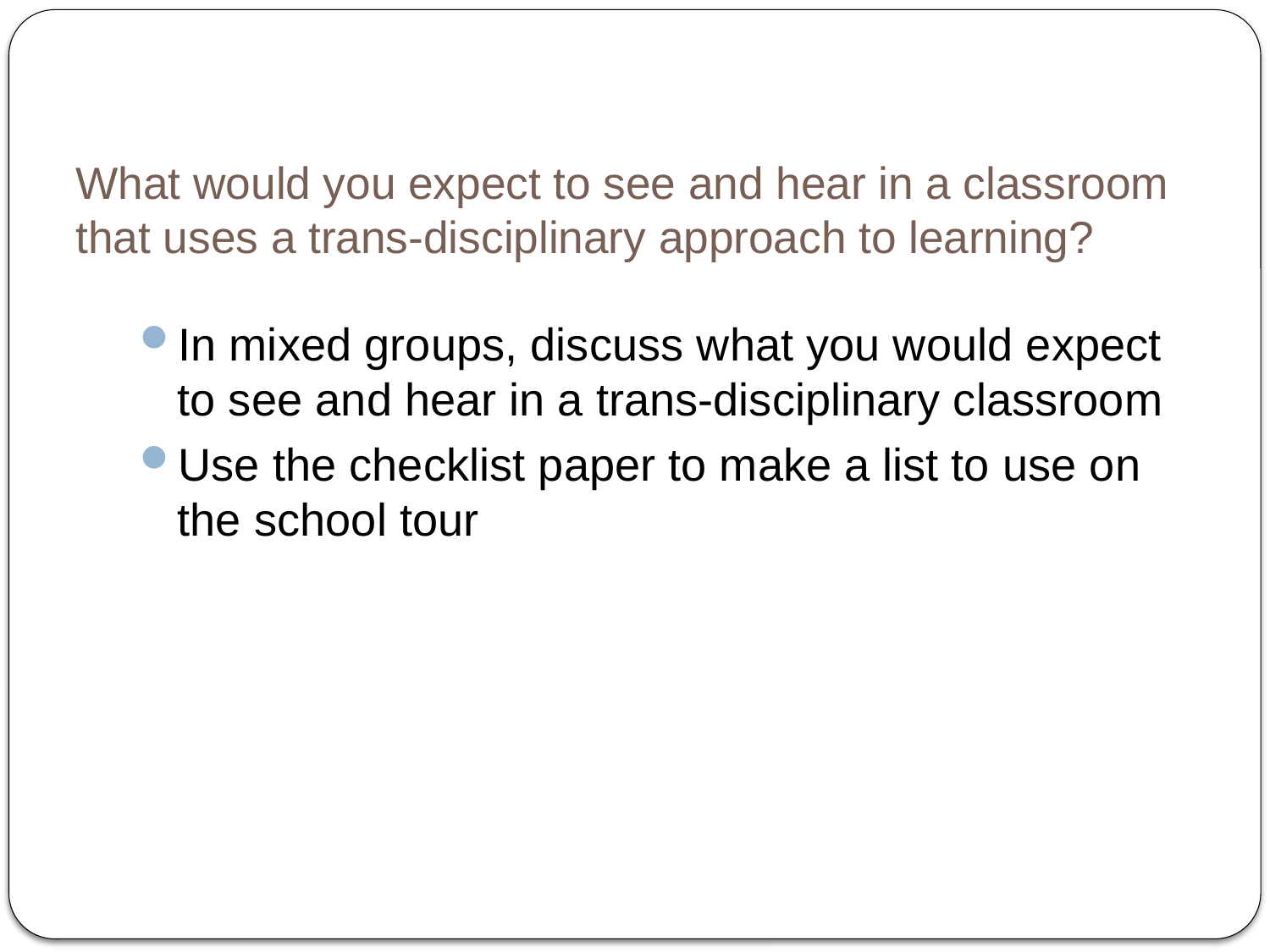

# What would you expect to see and hear in a classroom that uses a trans-disciplinary approach to learning?

In mixed groups, discuss what you would expect to see and hear in a trans-disciplinary classroom
Use the checklist paper to make a list to use on the school tour